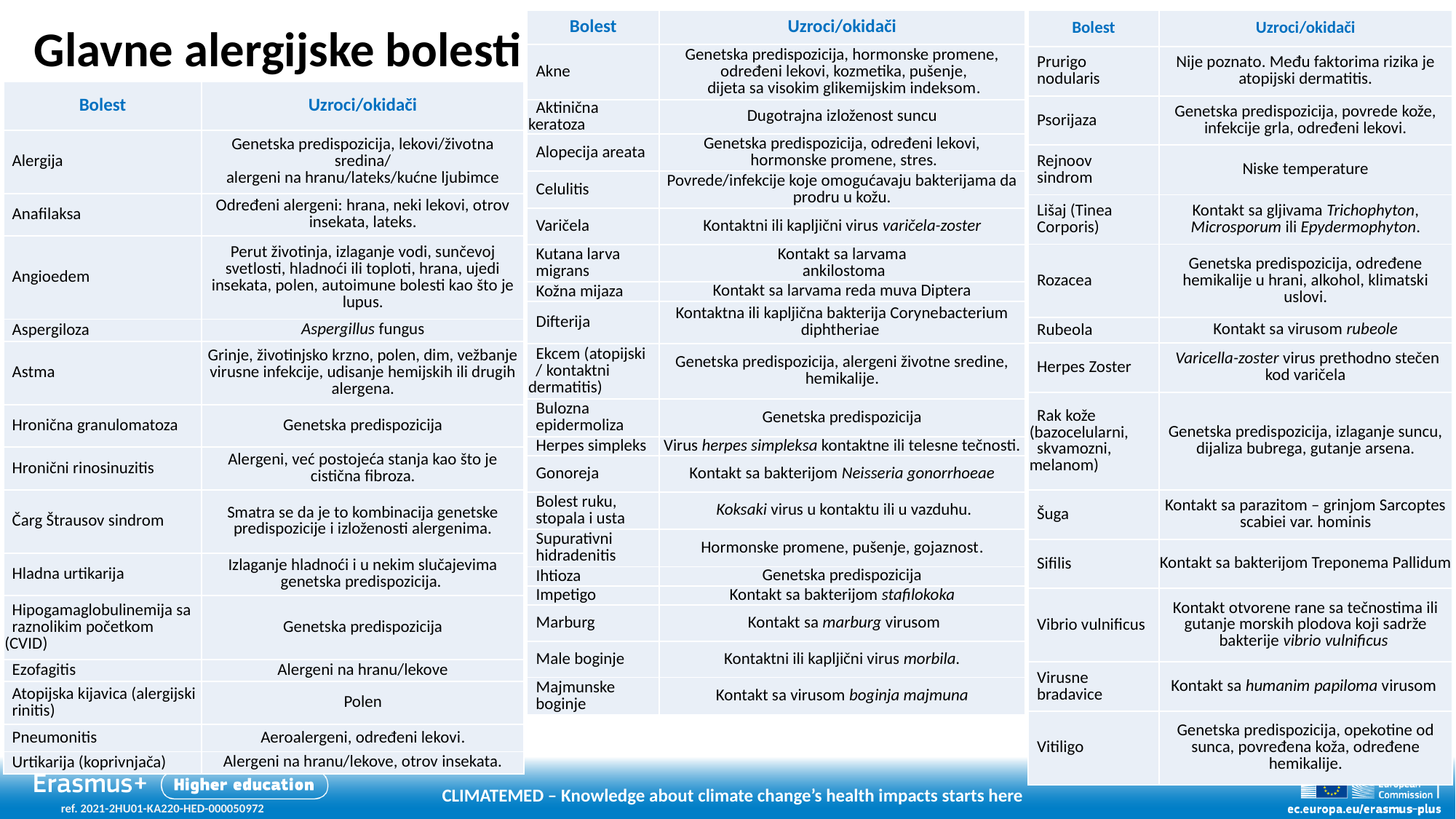

| Bolest | Uzroci/okidači |
| --- | --- |
| Akne | Genetska predispozicija, hormonske promene, određeni lekovi, kozmetika, pušenje, dijeta sa visokim glikemijskim indeksom. |
| Aktinična keratoza | Dugotrajna izloženost suncu |
| Alopecija areata | Genetska predispozicija, određeni lekovi, hormonske promene, stres. |
| Celulitis | Povrede/infekcije koje omogućavaju bakterijama da prodru u kožu. |
| Varičela | Kontaktni ili kapljični virus varičela-zoster |
| Kutana larva migrans | Kontakt sa larvama ankilostoma |
| Kožna mijaza | Kontakt sa larvama reda muva Diptera |
| Difterija | Kontaktna ili kapljična bakterija Corynebacterium diphtheriae |
| Ekcem (atopijski / kontaktni dermatitis) | Genetska predispozicija, alergeni životne sredine, hemikalije. |
| Bulozna epidermoliza | Genetska predispozicija |
| Herpes simpleks | Virus herpes simpleksa kontaktne ili telesne tečnosti. |
| Gonoreja | Kontakt sa bakterijom Neisseria gonorrhoeae |
| Bolest ruku, stopala i usta | Koksaki virus u kontaktu ili u vazduhu. |
| Supurativni hidradenitis | Hormonske promene, pušenje, gojaznost. |
| Ihtioza | Genetska predispozicija |
| Impetigo | Kontakt sa bakterijom stafilokoka |
| Marburg | Kontakt sa marburg virusom |
| Male boginje | Kontaktni ili kapljični virus morbila. |
| Majmunske boginje | Kontakt sa virusom boginja majmuna |
| Bolest | Uzroci/okidači |
| --- | --- |
| Prurigo nodularis | Nije poznato. Među faktorima rizika je atopijski dermatitis. |
| Psorijaza | Genetska predispozicija, povrede kože, infekcije grla, određeni lekovi. |
| Rejnoov sindrom | Niske temperature |
| Lišaj (Tinea Corporis) | Kontakt sa gljivama Trichophyton, Microsporum ili Epydermophyton. |
| Rozacea | Genetska predispozicija, određene hemikalije u hrani, alkohol, klimatski uslovi. |
| Rubeola | Kontakt sa virusom rubeole |
| Herpes Zoster | Varicella-zoster virus prethodno stečen kod varičela |
| Rak kože (bazocelularni, skvamozni, melanom) | Genetska predispozicija, izlaganje suncu, dijaliza bubrega, gutanje arsena. |
| Šuga | Kontakt sa parazitom – grinjom Sarcoptes scabiei var. hominis |
| Sifilis | Kontakt sa bakterijom Treponema Pallidum |
| Vibrio vulnificus | Kontakt otvorene rane sa tečnostima ili gutanje morskih plodova koji sadrže bakterije vibrio vulnificus |
| Virusne bradavice | Kontakt sa humanim papiloma virusom |
| Vitiligo | Genetska predispozicija, opekotine od sunca, povređena koža, određene hemikalije. |
# Glavne alergijske bolesti
| Bolest | Uzroci/okidači |
| --- | --- |
| Alergija | Genetska predispozicija, lekovi/životna sredina/ alergeni na hranu/lateks/kućne ljubimce |
| Anafilaksa | Određeni alergeni: hrana, neki lekovi, otrov insekata, lateks. |
| Angioedem | Perut životinja, izlaganje vodi, sunčevoj svetlosti, hladnoći ili toploti, hrana, ujedi insekata, polen, autoimune bolesti kao što je lupus. |
| Aspergiloza | Aspergillus fungus |
| Astma | Grinje, životinjsko krzno, polen, dim, vežbanje virusne infekcije, udisanje hemijskih ili drugih alergena. |
| Hronična granulomatoza | Genetska predispozicija |
| Hronični rinosinuzitis | Alergeni, već postojeća stanja kao što je cistična fibroza. |
| Čarg Štrausov sindrom | Smatra se da je to kombinacija genetske predispozicije i izloženosti alergenima. |
| Hladna urtikarija | Izlaganje hladnoći i u nekim slučajevima genetska predispozicija. |
| Hipogamaglobulinemija sa raznolikim početkom (CVID) | Genetska predispozicija |
| Ezofagitis | Alergeni na hranu/lekove |
| Atopijska kijavica (alergijski rinitis) | Polen |
| Pneumonitis | Aeroalergeni, određeni lekovi. |
| Urtikarija (koprivnjača) | Alergeni na hranu/lekove, otrov insekata. |